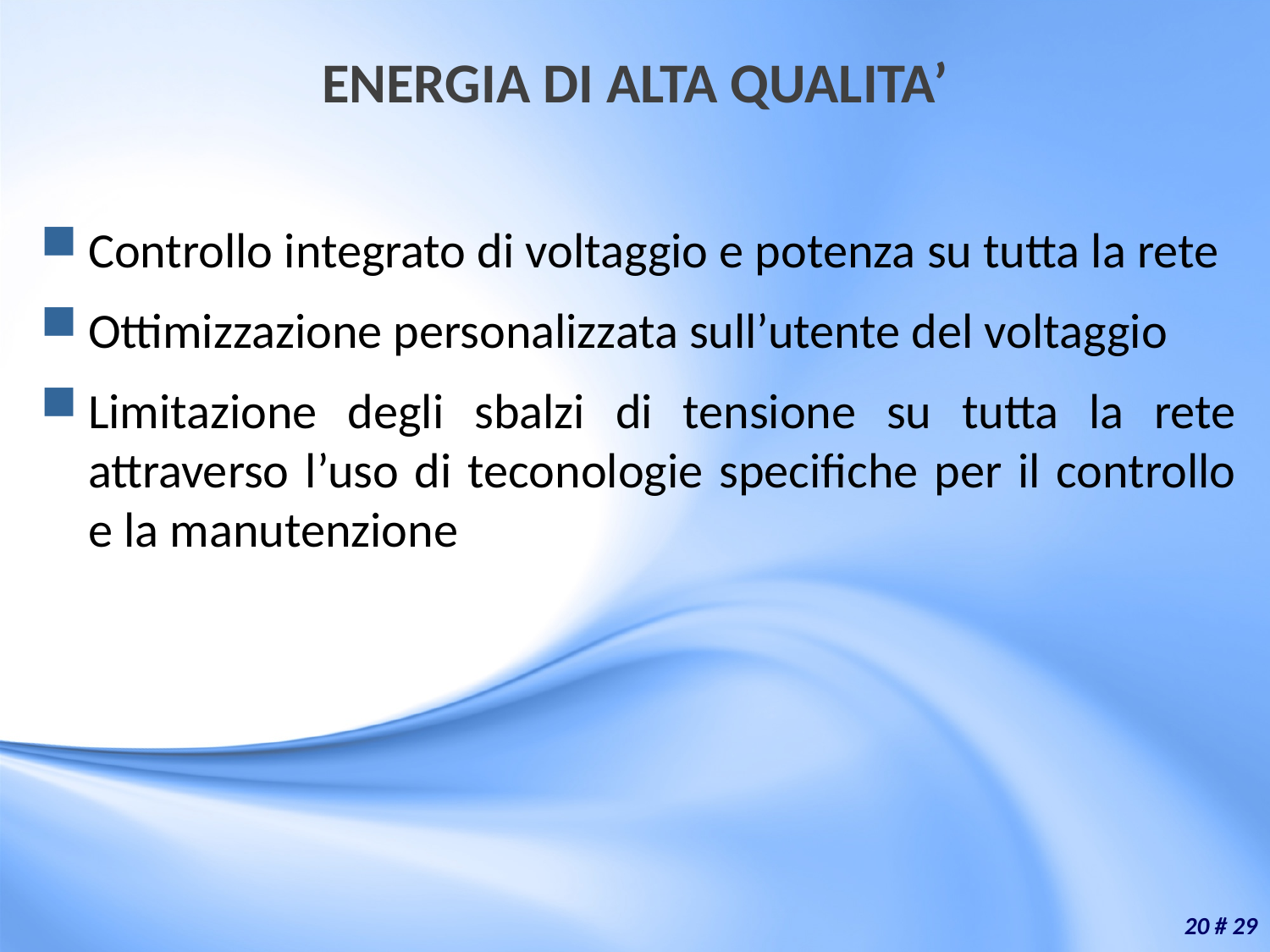

# ENERGIA DI ALTA QUALITA’

Controllo integrato di voltaggio e potenza su tutta la rete
Ottimizzazione personalizzata sull’utente del voltaggio
Limitazione degli sbalzi di tensione su tutta la rete attraverso l’uso di teconologie specifiche per il controllo e la manutenzione
20 # 29